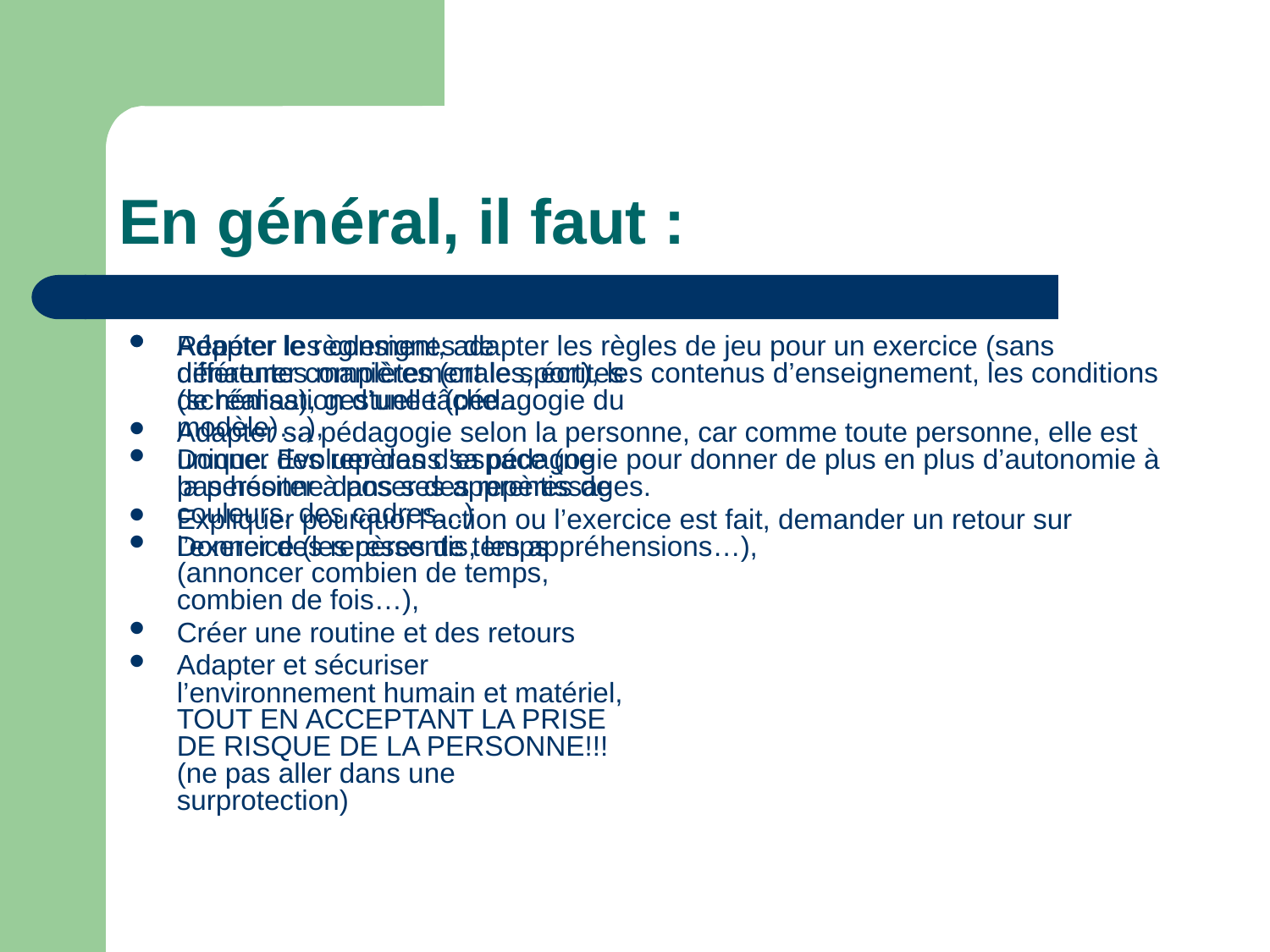

# En général, il faut :
Répéter les consignes de différentes manières (orales, écrites (schémas), gestuelle (pédagogie du modèle)…),
Donner des repères d’espace (ne pas hésiter à poser des repères de couleurs, des cadres…)
Donner des repères de temps (annoncer combien de temps, combien de fois…),
Créer une routine et des retours
Adapter et sécuriser l’environnement humain et matériel, TOUT EN ACCEPTANT LA PRISE DE RISQUE DE LA PERSONNE!!! (ne pas aller dans une surprotection)
Adapter le règlement, adapter les règles de jeu pour un exercice (sans dénaturer complètement le sport), les contenus d’enseignement, les conditions de réalisation d’une tâche…
Adapter sa pédagogie selon la personne, car comme toute personne, elle est unique. Evoluer dans sa pédagogie pour donner de plus en plus d’autonomie à la personne dans ses apprentissages.
Expliquer pourquoi l’action ou l’exercice est fait, demander un retour sur l’exercice (les ressentis, les appréhensions…),